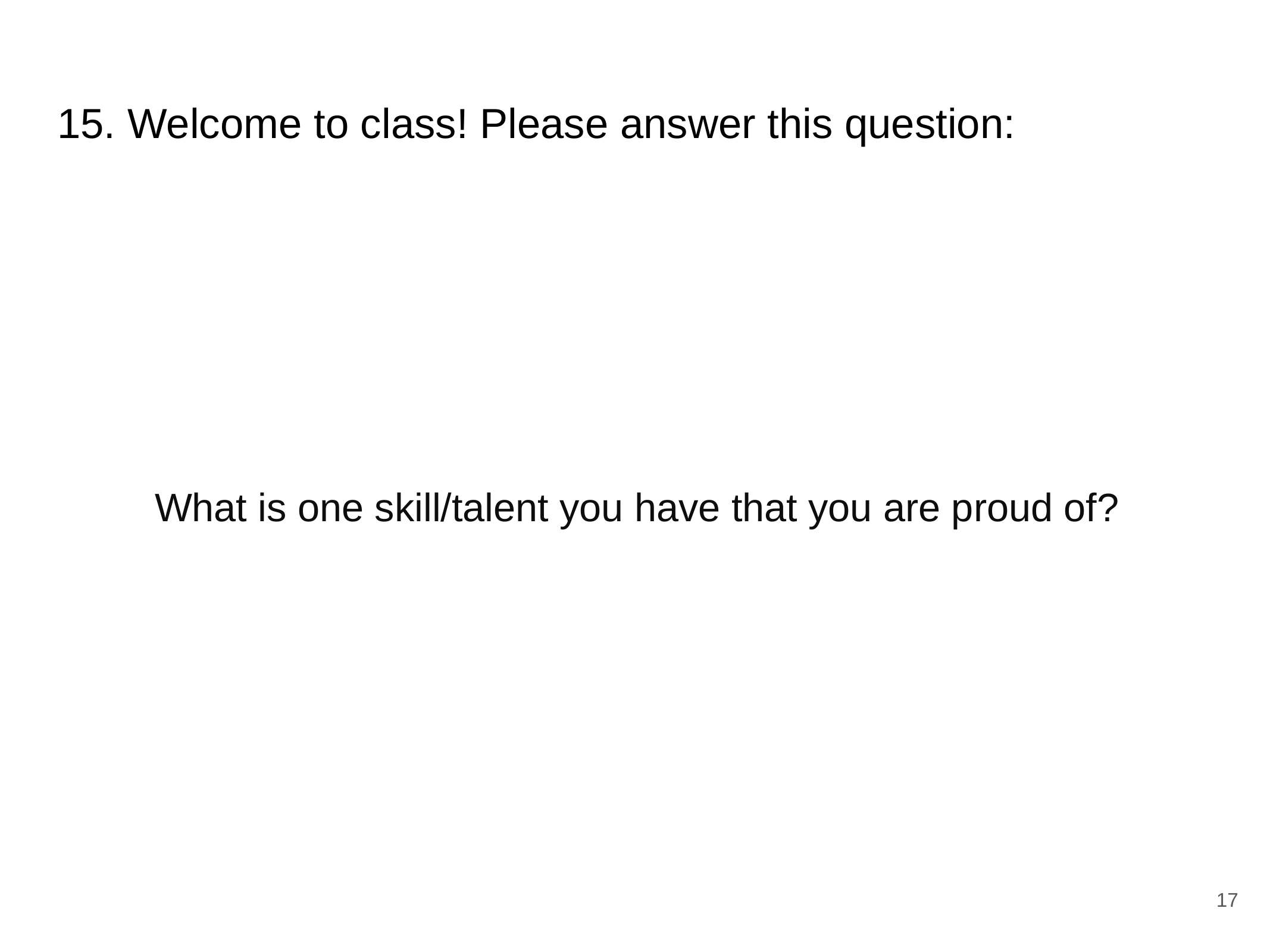

# 15. Welcome to class! Please answer this question:
What is one skill/talent you have that you are proud of?

17